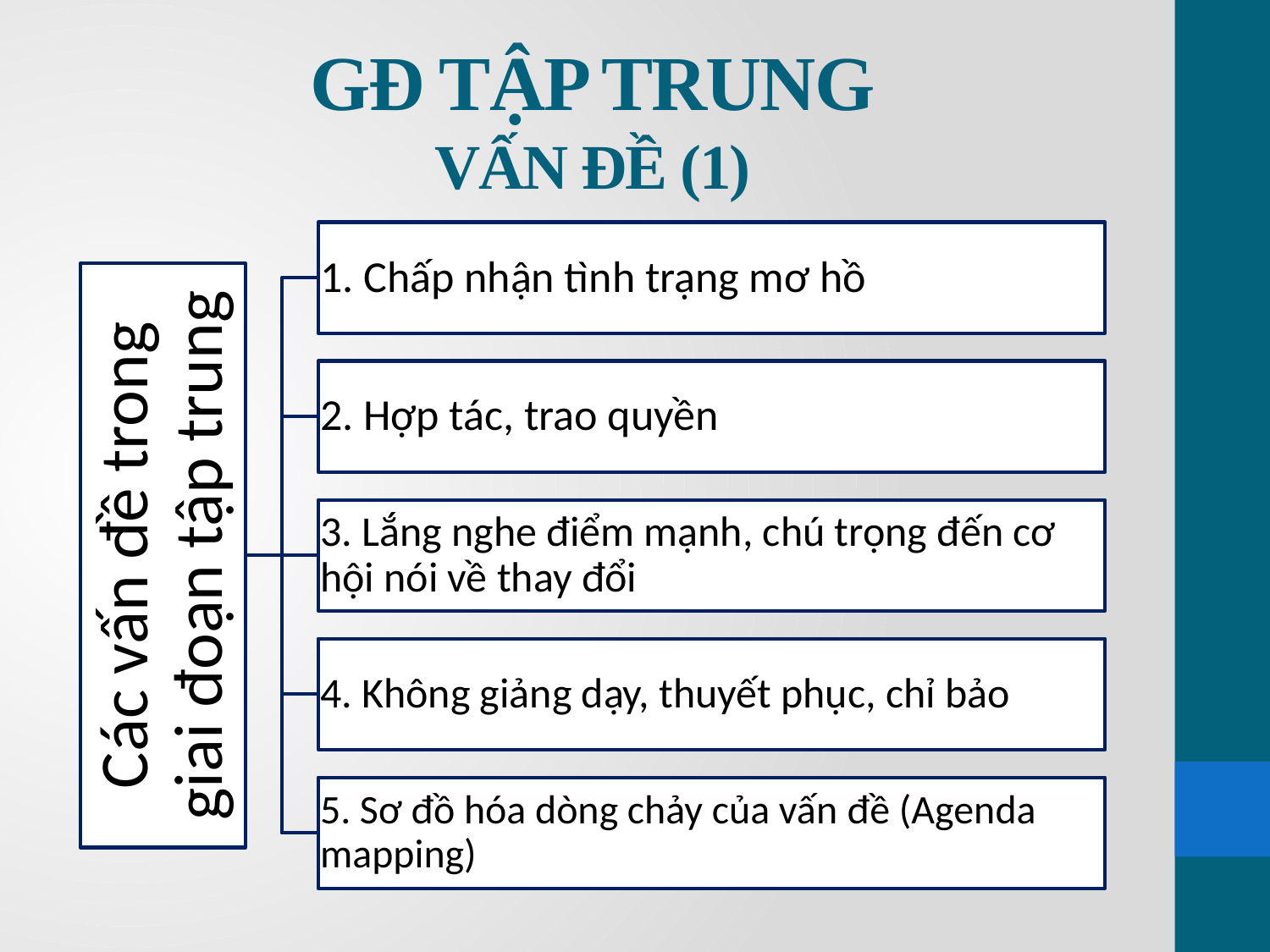

# GĐ TẬP TRUNG VẤN ĐỀ (1)

Các vấn đề trong giai đoạn tập trung
1. Chấp nhận tình trạng mơ hồ
2. Hợp tác, trao quyền
3. Lắng nghe điểm mạnh, chú trọng đến cơ hội nói về thay đổi
4. Không giảng dạy, thuyết phục, chỉ bảo
5. Sơ đồ hóa dòng chảy của vấn đề (Agenda mapping)